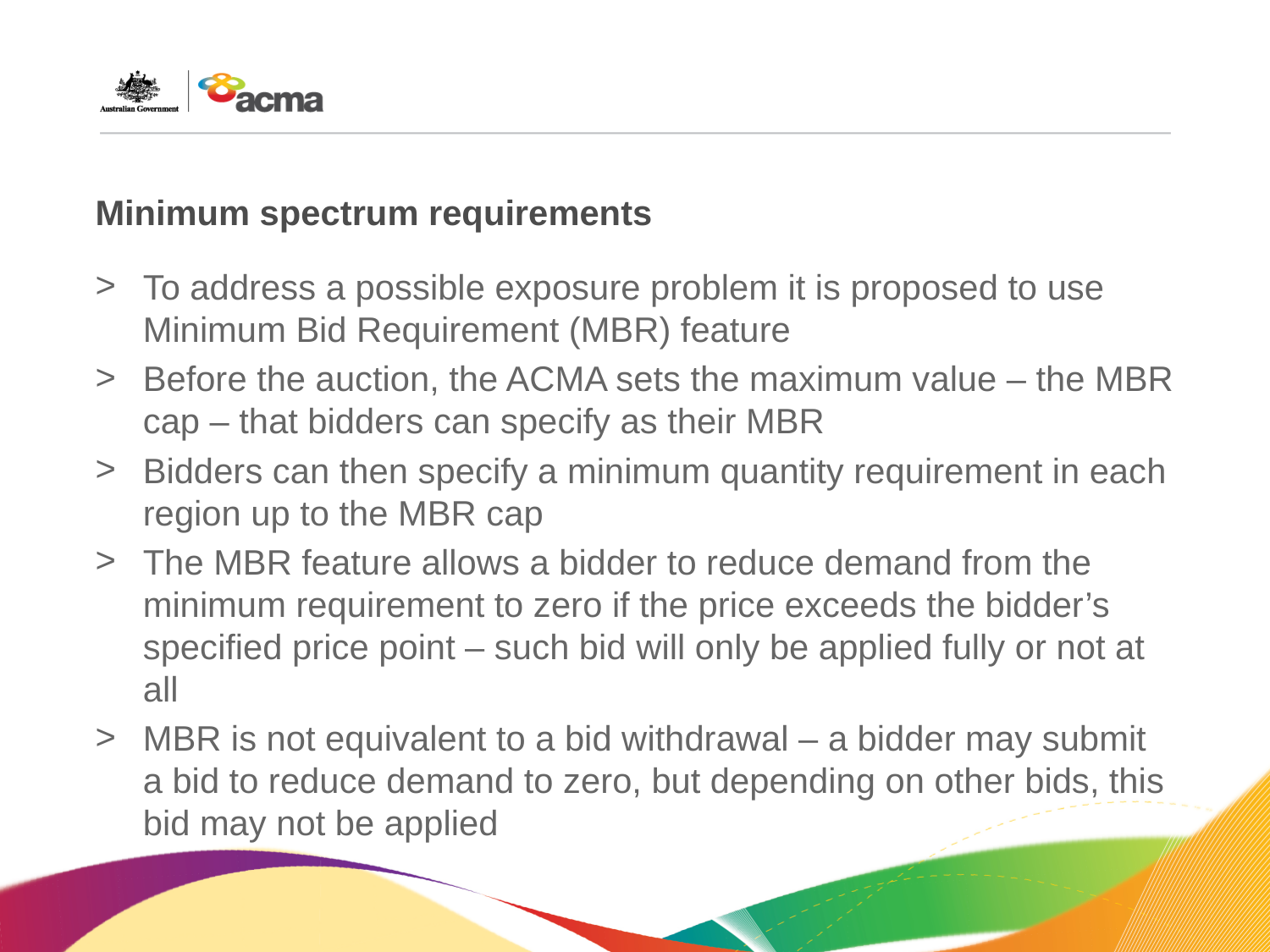

# Minimum spectrum requirements
To address a possible exposure problem it is proposed to use Minimum Bid Requirement (MBR) feature
Before the auction, the ACMA sets the maximum value – the MBR cap – that bidders can specify as their MBR
Bidders can then specify a minimum quantity requirement in each region up to the MBR cap
The MBR feature allows a bidder to reduce demand from the minimum requirement to zero if the price exceeds the bidder’s specified price point – such bid will only be applied fully or not at all
MBR is not equivalent to a bid withdrawal – a bidder may submit a bid to reduce demand to zero, but depending on other bids, this bid may not be applied